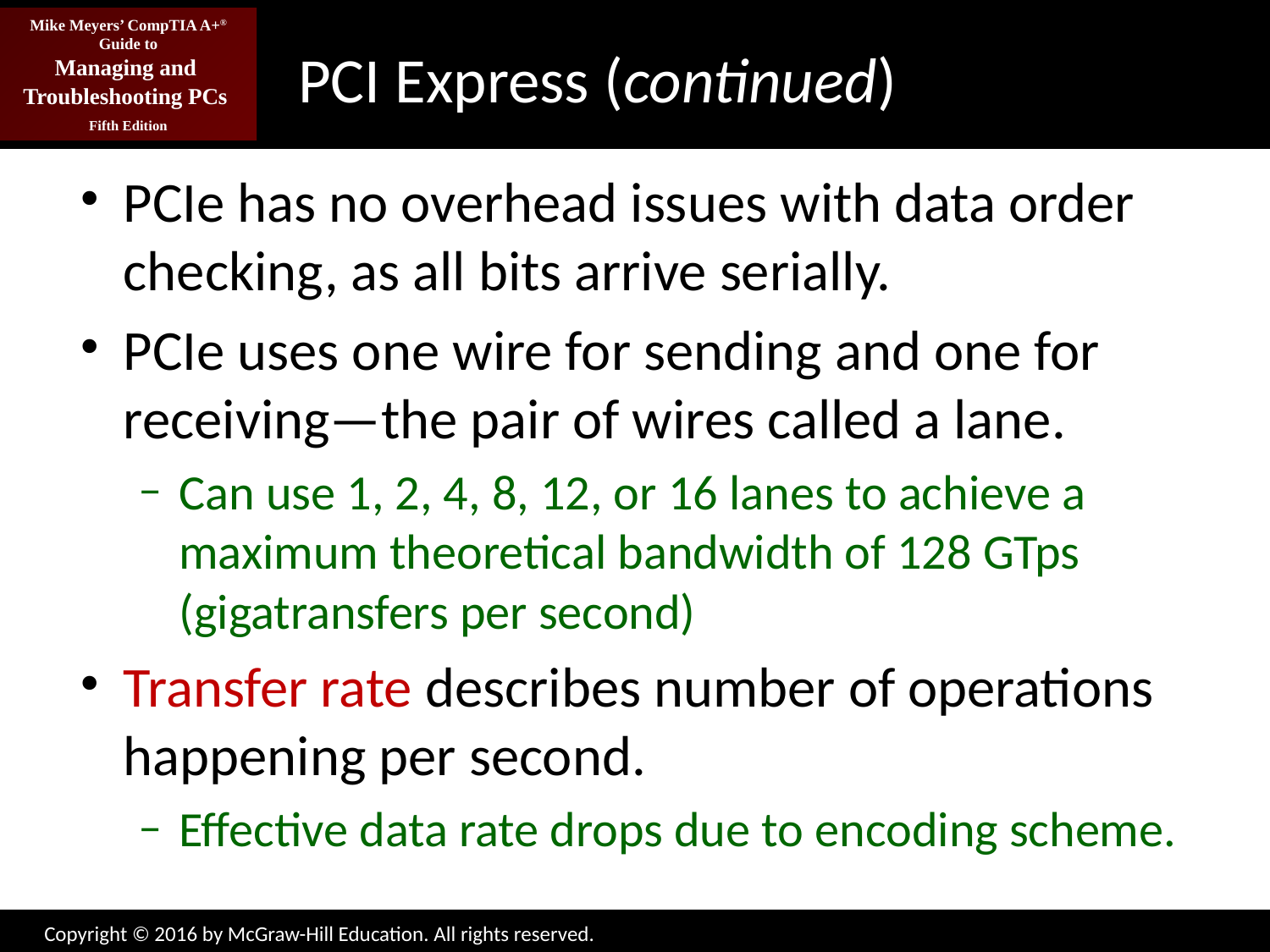

# PCI Express (continued)
PCIe has no overhead issues with data order checking, as all bits arrive serially.
PCIe uses one wire for sending and one for receiving—the pair of wires called a lane.
Can use 1, 2, 4, 8, 12, or 16 lanes to achieve a maximum theoretical bandwidth of 128 GTps (gigatransfers per second)
Transfer rate describes number of operations happening per second.
Effective data rate drops due to encoding scheme.